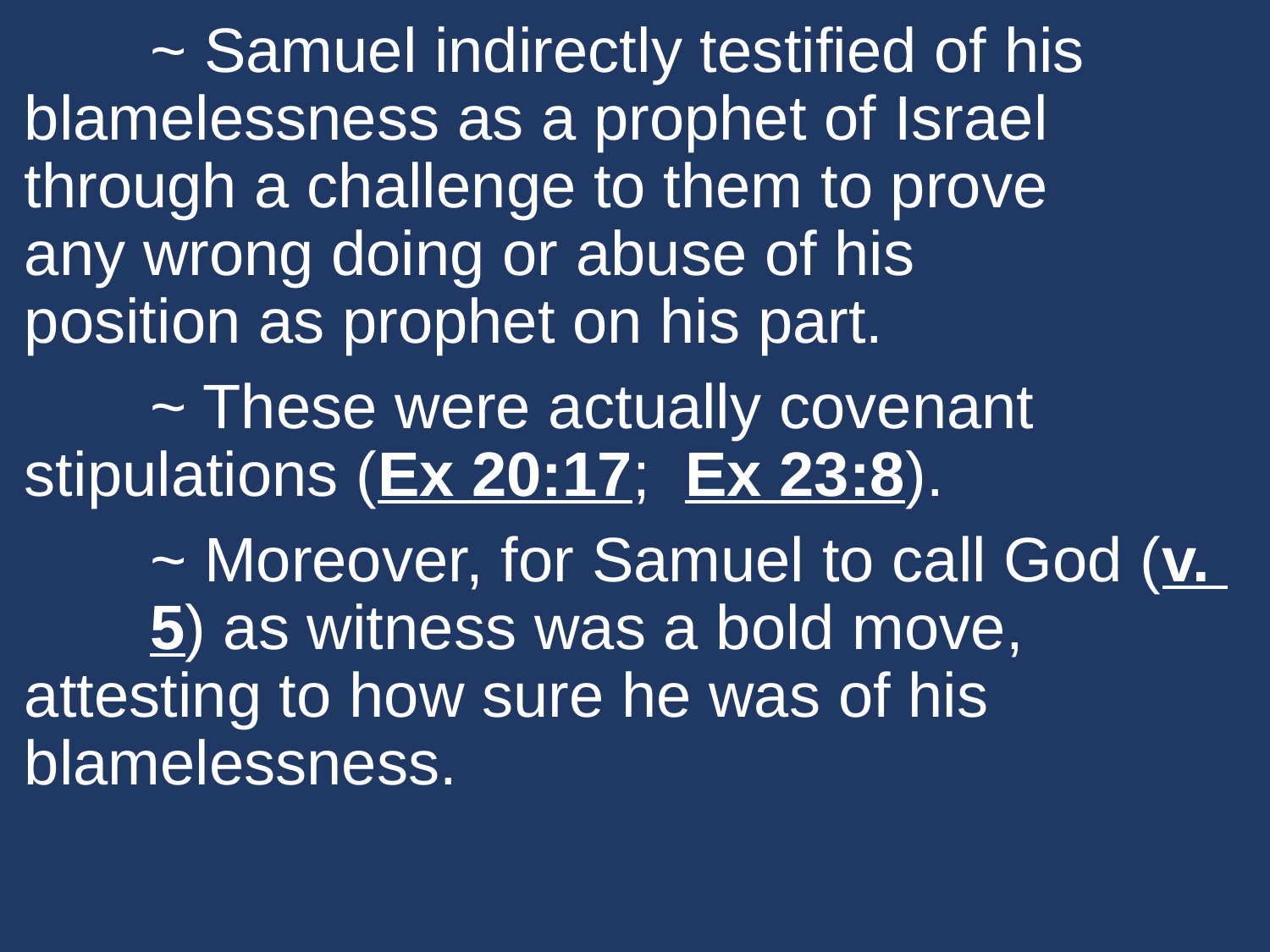

~ Samuel indirectly testified of his 			blamelessness as a prophet of Israel 		through a challenge to them to prove 		any wrong doing or abuse of his 			position as prophet on his part.
	~ These were actually covenant 				stipulations (Ex 20:17;  Ex 23:8).
	~ Moreover, for Samuel to call God (v. 		5) as witness was a bold move, 			attesting to how sure he was of his 			blamelessness.